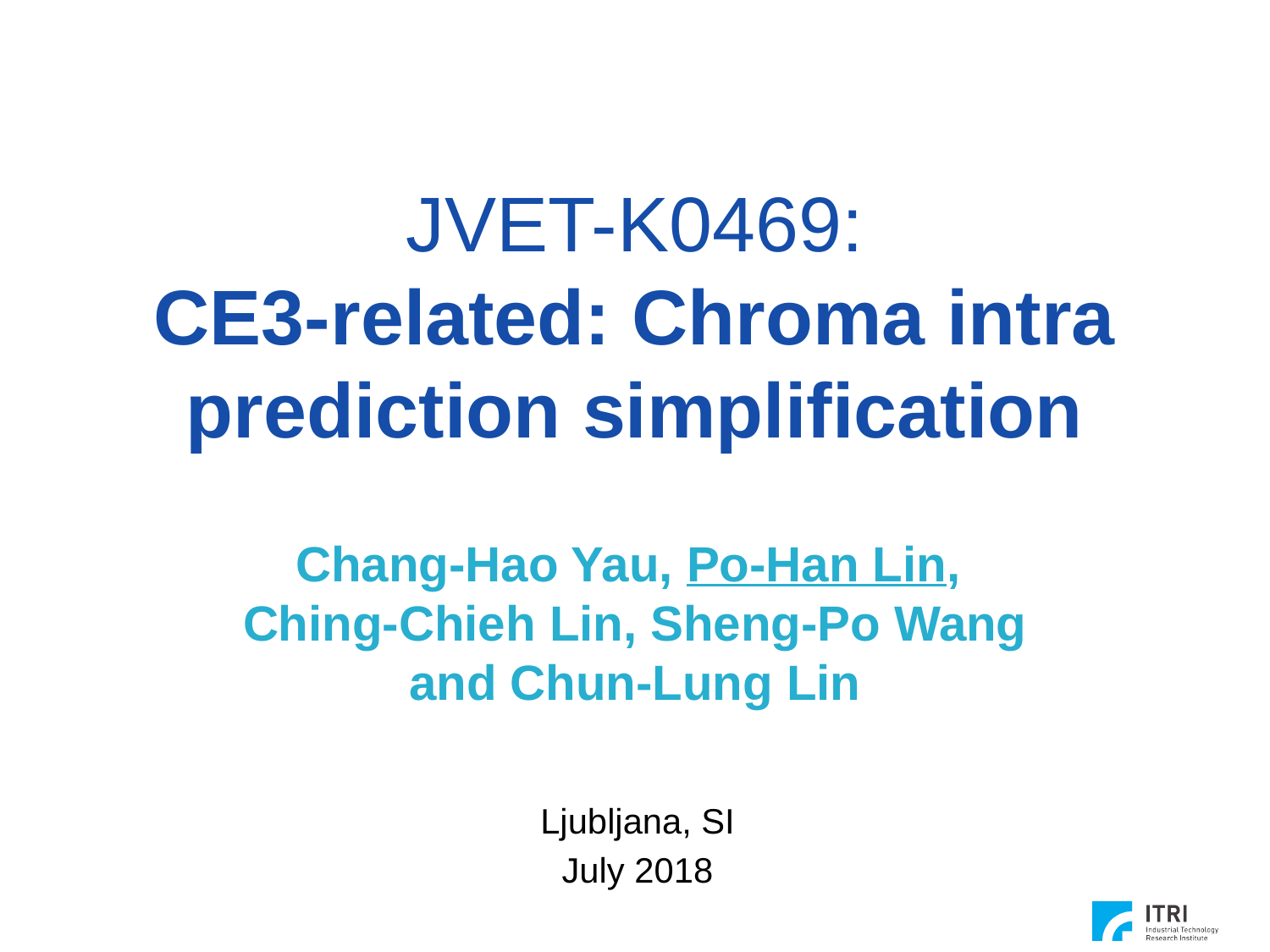

# JVET-K0469: CE3-related: Chroma intra prediction simplification
Chang-Hao Yau, Po-Han Lin,
Ching-Chieh Lin, Sheng-Po Wang and Chun-Lung Lin
Ljubljana, SI
July 2018